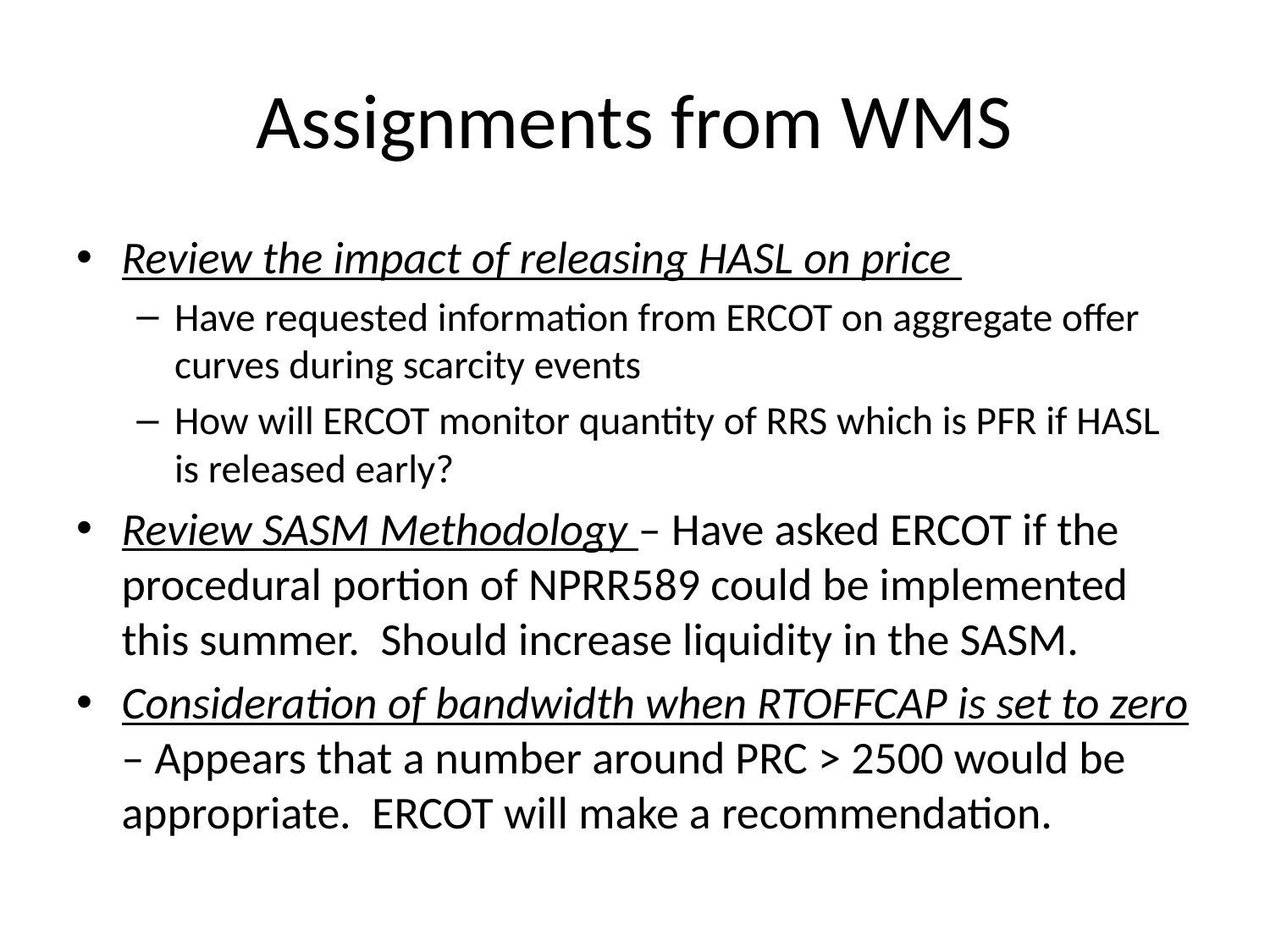

# Assignments from WMS
Review the impact of releasing HASL on price
Have requested information from ERCOT on aggregate offer curves during scarcity events
How will ERCOT monitor quantity of RRS which is PFR if HASL is released early?
Review SASM Methodology – Have asked ERCOT if the procedural portion of NPRR589 could be implemented this summer.  Should increase liquidity in the SASM.
Consideration of bandwidth when RTOFFCAP is set to zero – Appears that a number around PRC > 2500 would be appropriate.  ERCOT will make a recommendation.